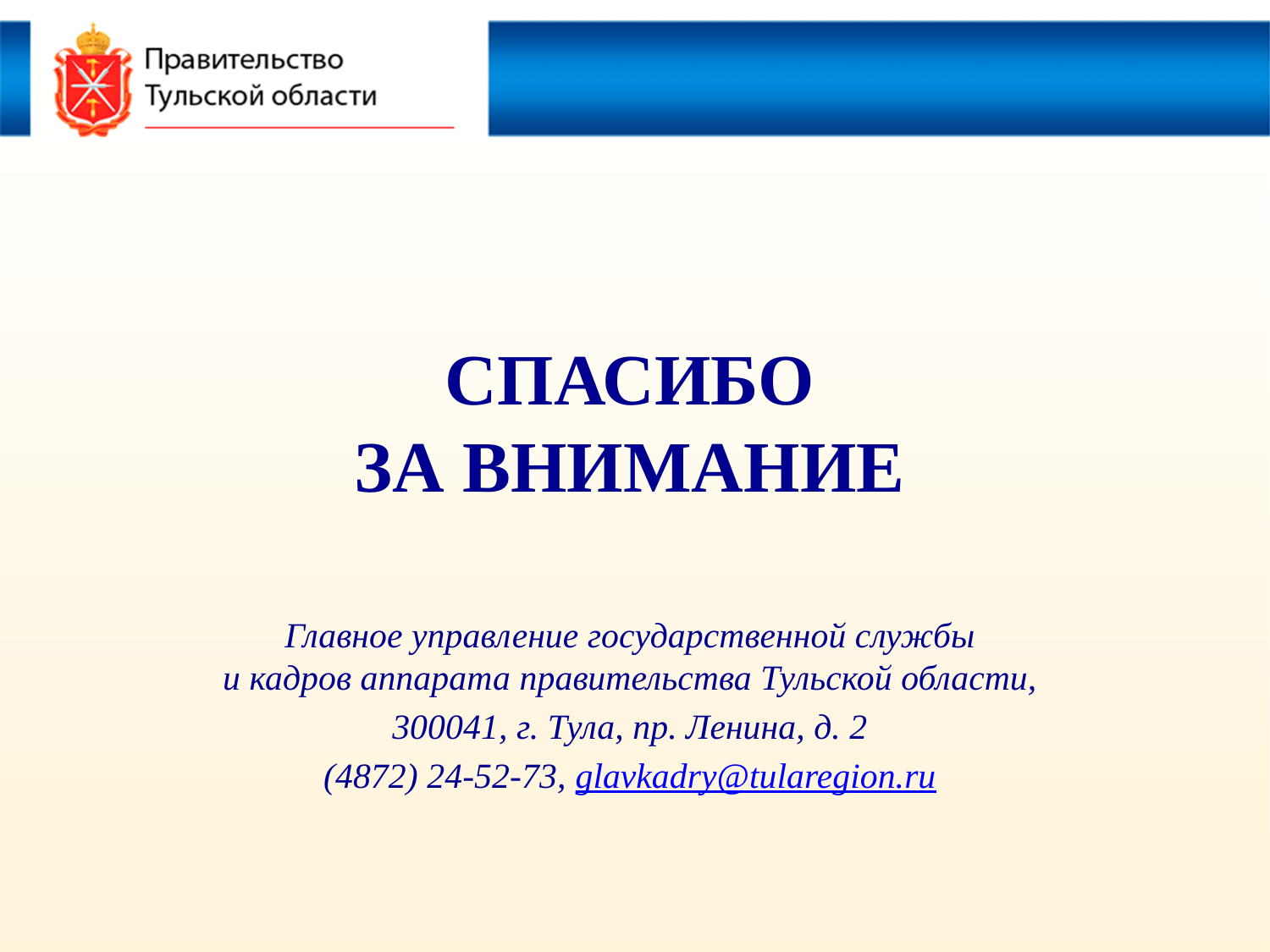

СПАСИБО
ЗА ВНИМАНИЕ

Главное управление государственной службы
и кадров аппарата правительства Тульской области,
300041, г. Тула, пр. Ленина, д. 2
(4872) 24-52-73, glavkadry@tularegion.ru